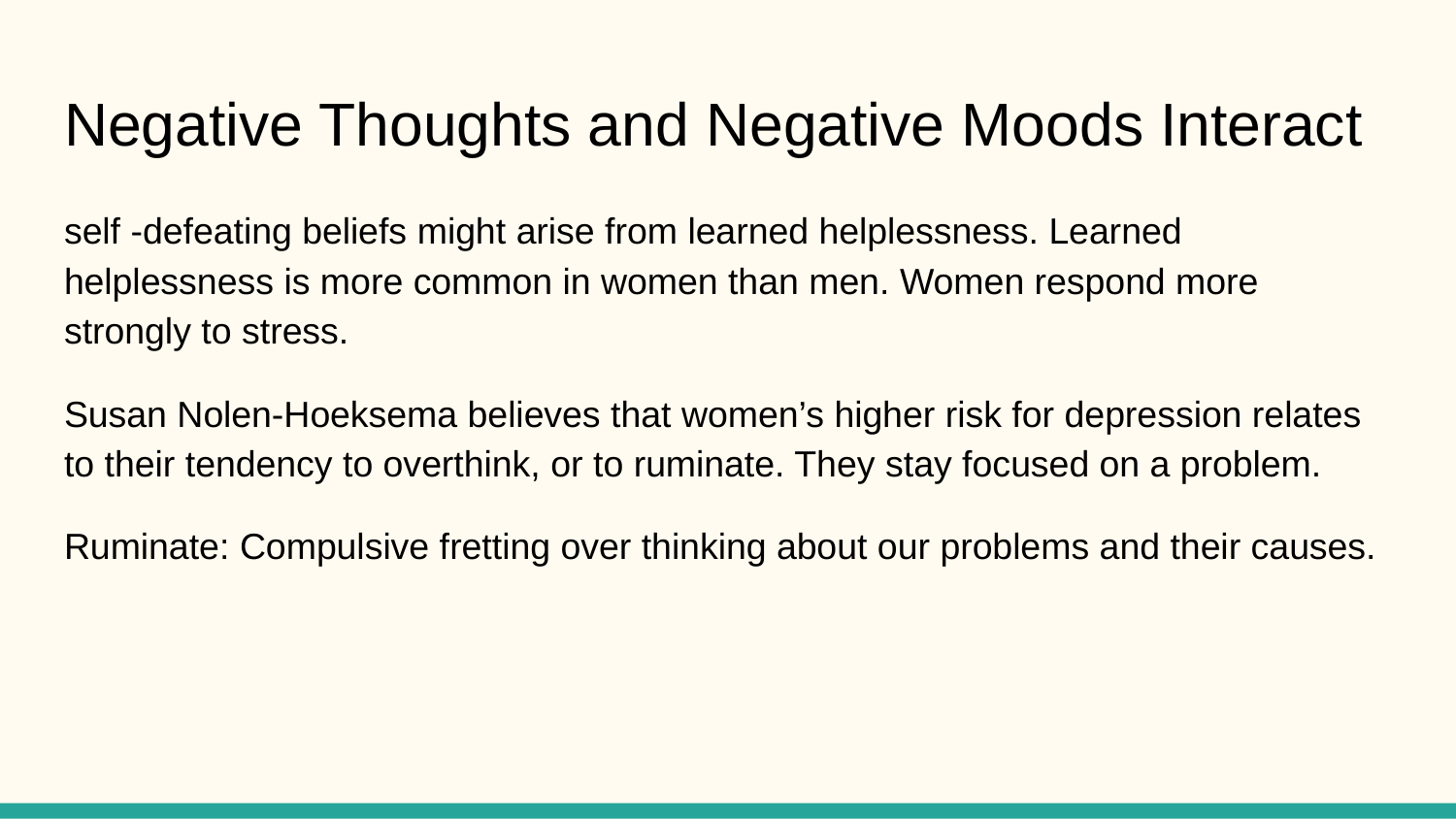

# Negative Thoughts and Negative Moods Interact
self -defeating beliefs might arise from learned helplessness. Learned helplessness is more common in women than men. Women respond more strongly to stress.
Susan Nolen-Hoeksema believes that women’s higher risk for depression relates to their tendency to overthink, or to ruminate. They stay focused on a problem.
Ruminate: Compulsive fretting over thinking about our problems and their causes.